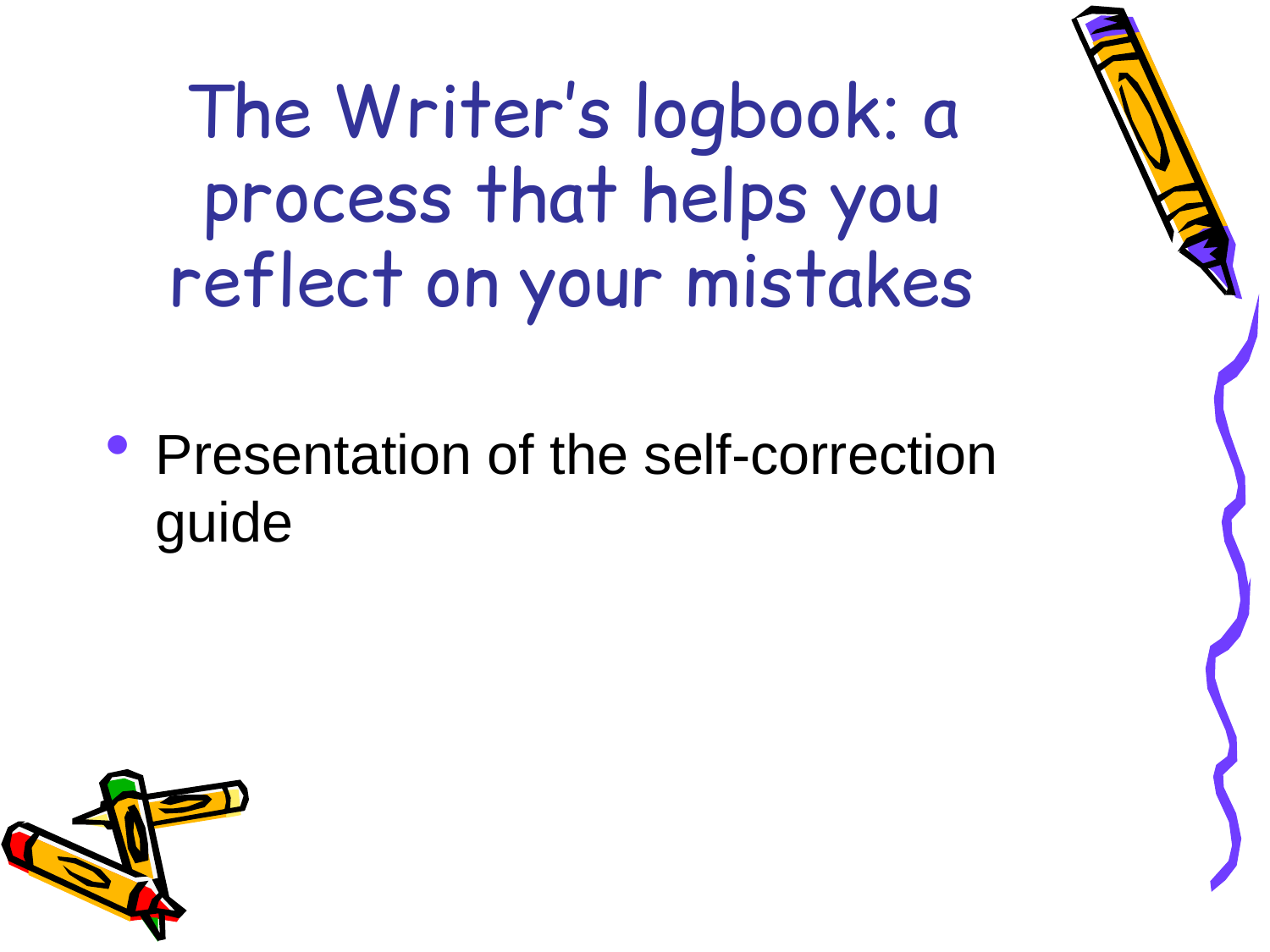

# The Writer’s logbook: a process that helps you reflect on your mistakes

Presentation of the self-correction guide